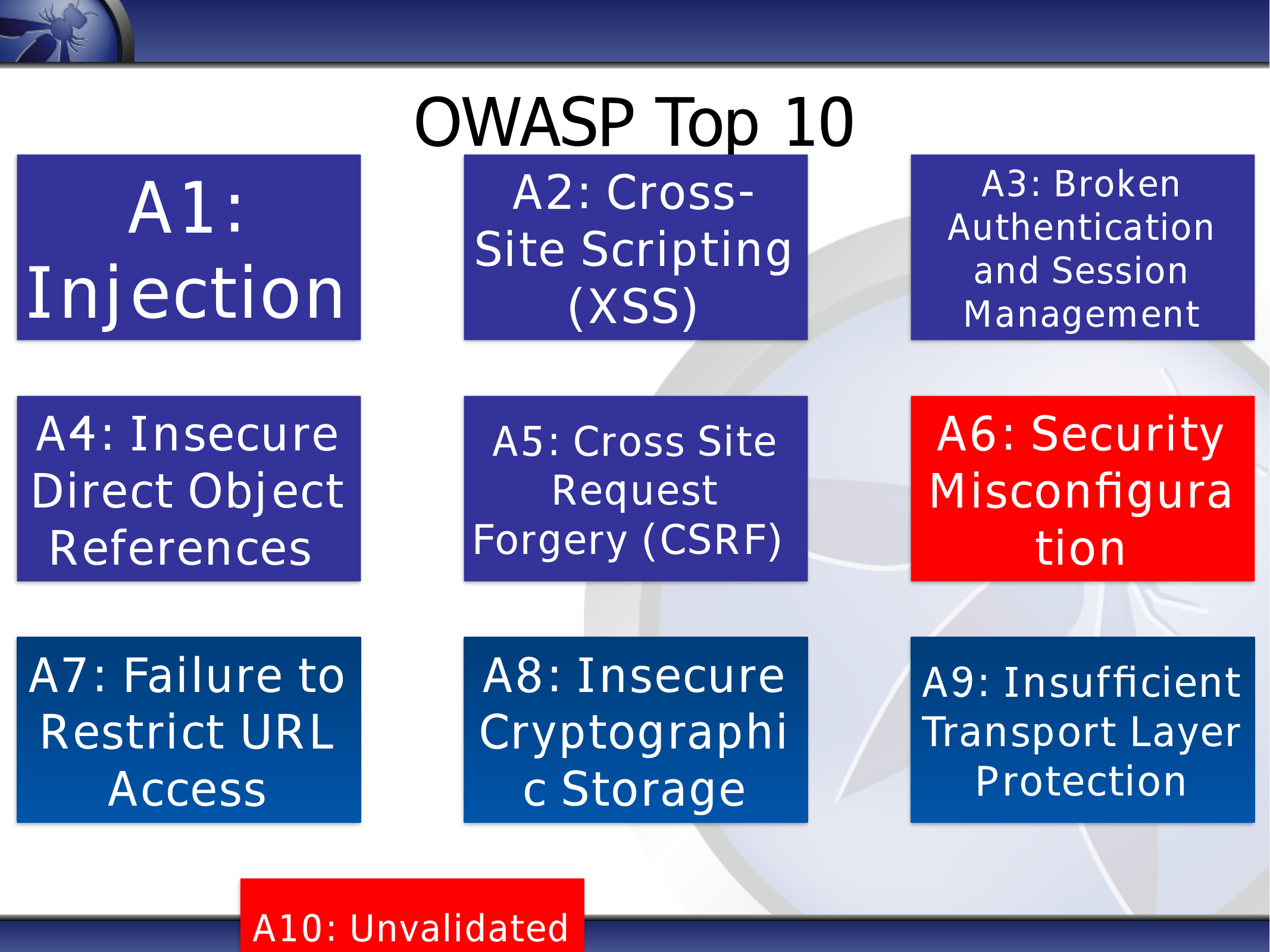

# OWASP Top 10
A1: Injection
A7: Failure to Restrict URL Access
A6: Security Misconfiguration
A5: Cross Site Request Forgery (CSRF)
A4: Insecure Direct Object References
A3: Broken Authentication and Session Management
A2: Cross-Site Scripting (XSS)
A8: Insecure Cryptographic Storage
A9: Insufficient Transport Layer Protection